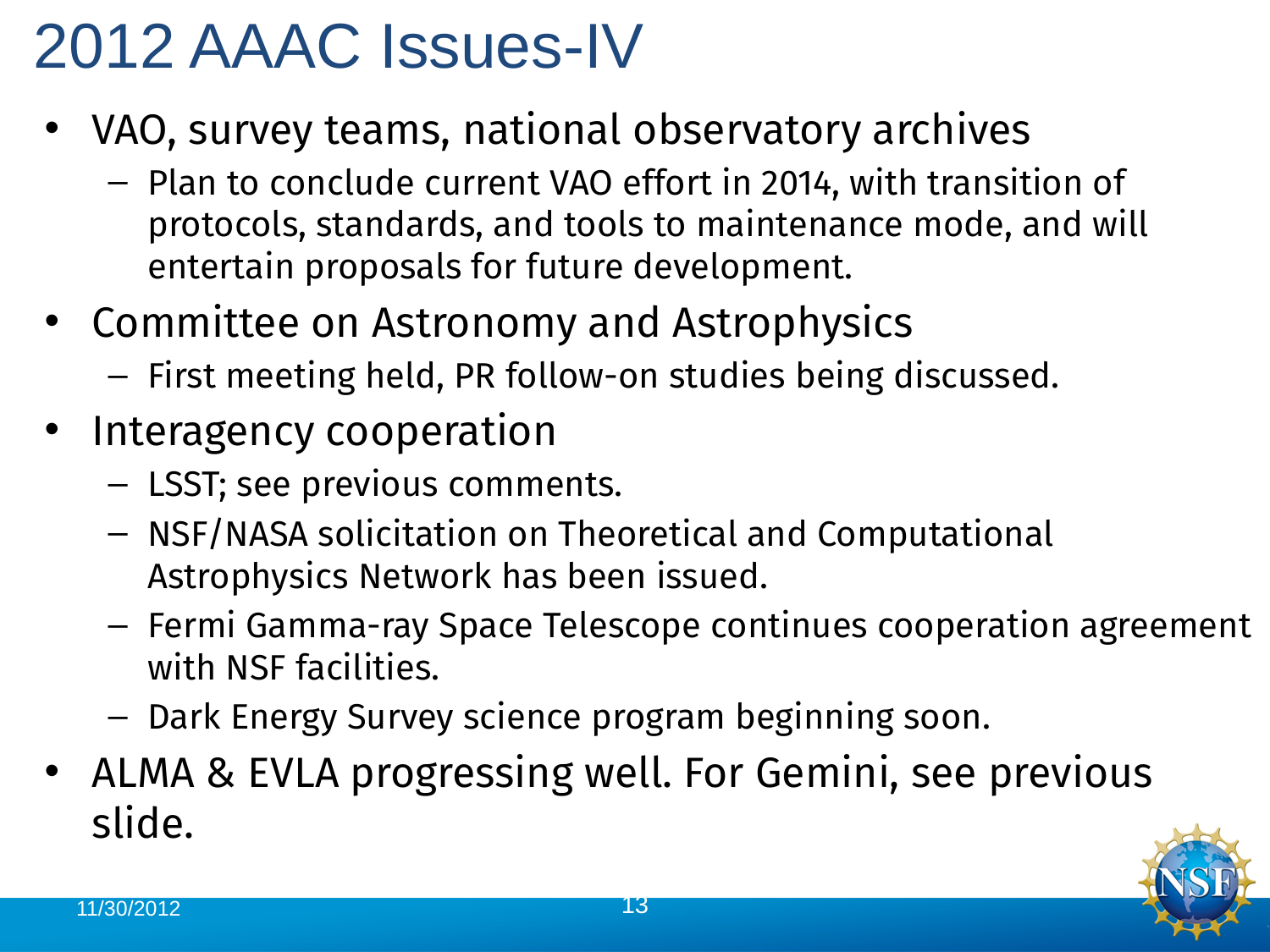

# 2012 AAAC Issues-IV
VAO, survey teams, national observatory archives
Plan to conclude current VAO effort in 2014, with transition of protocols, standards, and tools to maintenance mode, and will entertain proposals for future development.
Committee on Astronomy and Astrophysics
First meeting held, PR follow-on studies being discussed.
Interagency cooperation
LSST; see previous comments.
NSF/NASA solicitation on Theoretical and Computational Astrophysics Network has been issued.
Fermi Gamma-ray Space Telescope continues cooperation agreement with NSF facilities.
Dark Energy Survey science program beginning soon.
ALMA & EVLA progressing well. For Gemini, see previous slide.
11/30/2012
13